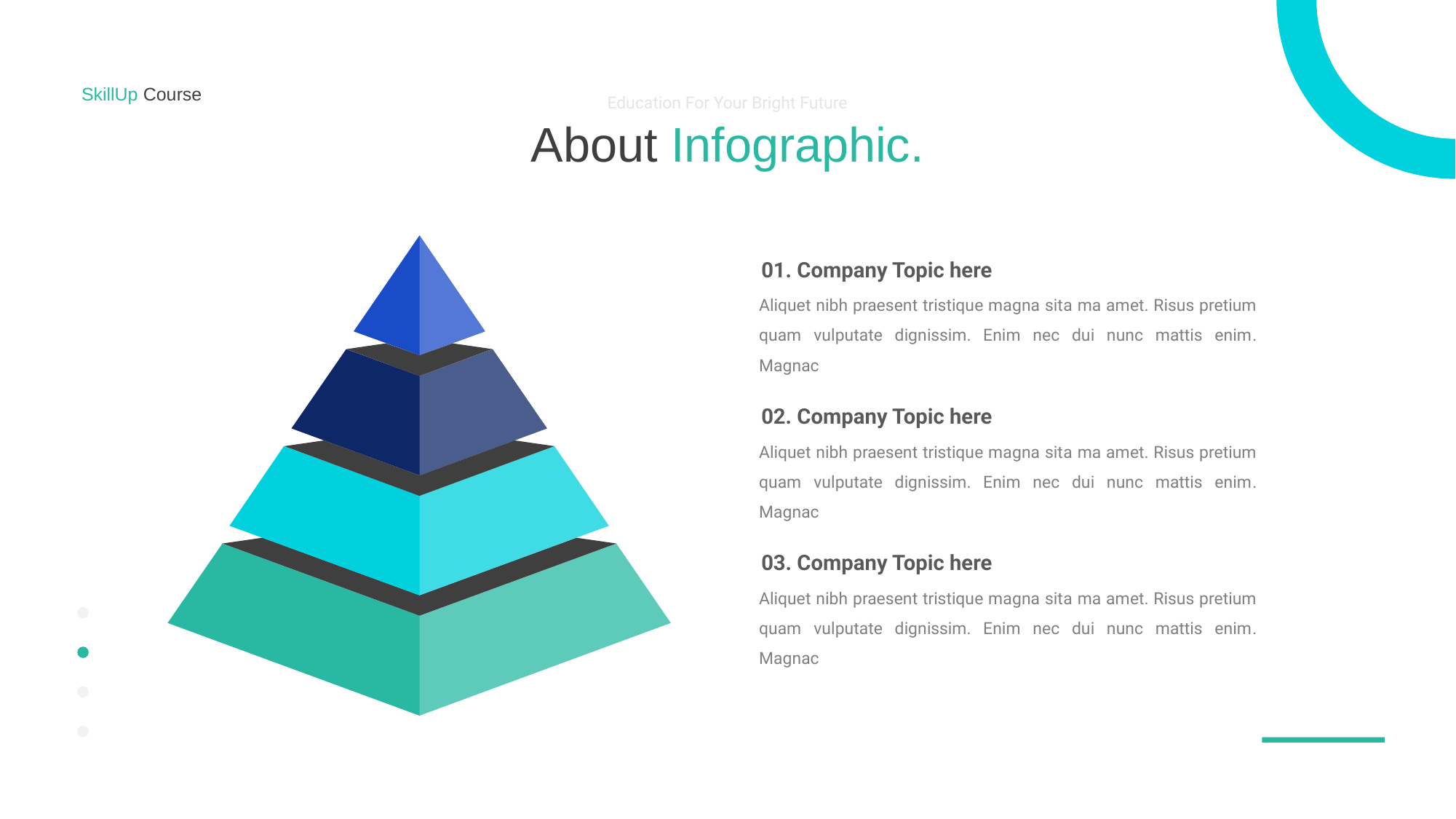

SkillUp Course
Education For Your Bright Future
About Infographic.

01. Company Topic here
Aliquet nibh praesent tristique magna sita ma amet. Risus pretium quam vulputate dignissim. Enim nec dui nunc mattis enim. Magnac

02. Company Topic here
Aliquet nibh praesent tristique magna sita ma amet. Risus pretium quam vulputate dignissim. Enim nec dui nunc mattis enim. Magnac

03. Company Topic here
Aliquet nibh praesent tristique magna sita ma amet. Risus pretium quam vulputate dignissim. Enim nec dui nunc mattis enim. Magnac